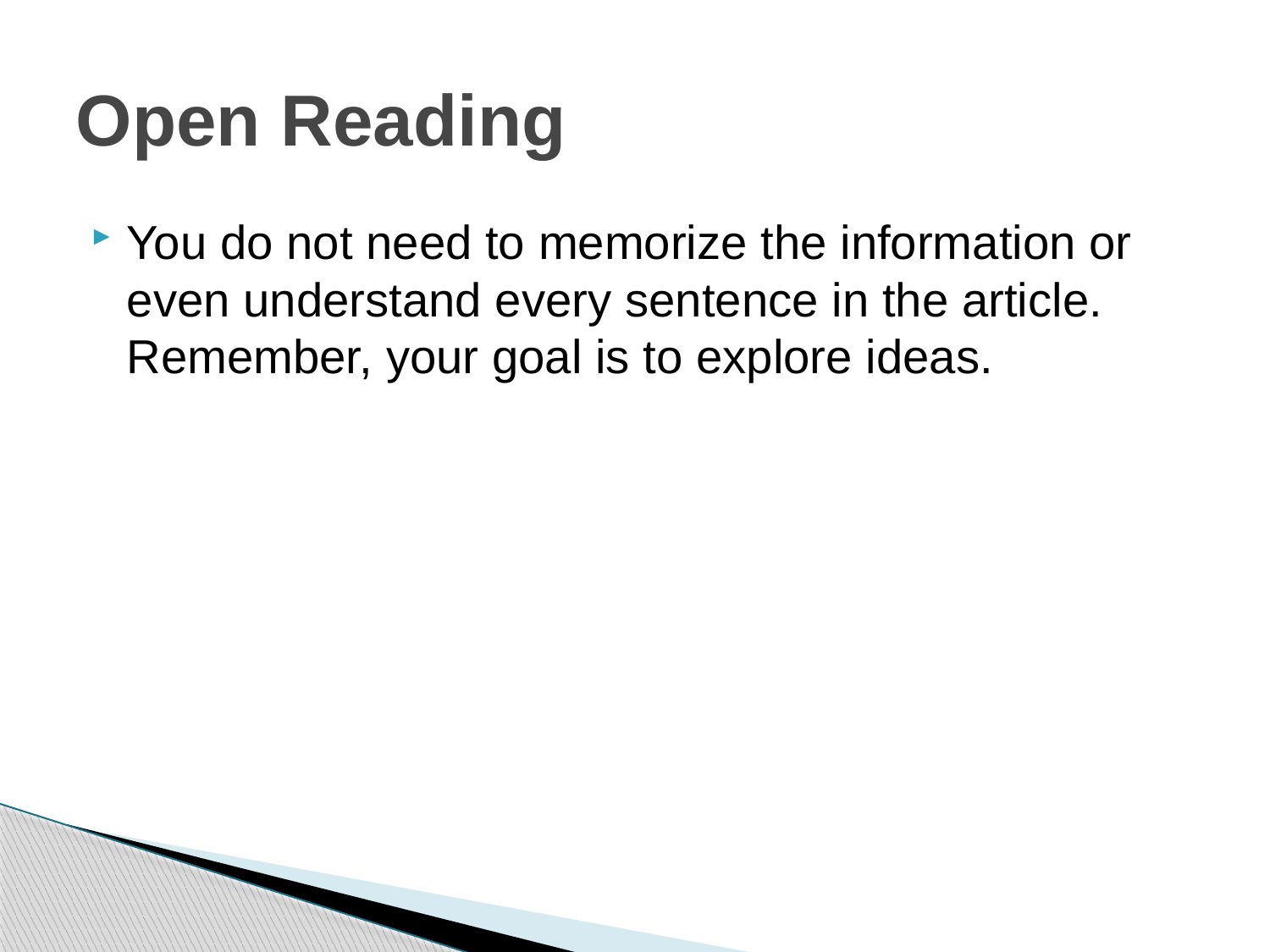

# Open Reading
You do not need to memorize the information or even understand every sentence in the article. Remember, your goal is to explore ideas.